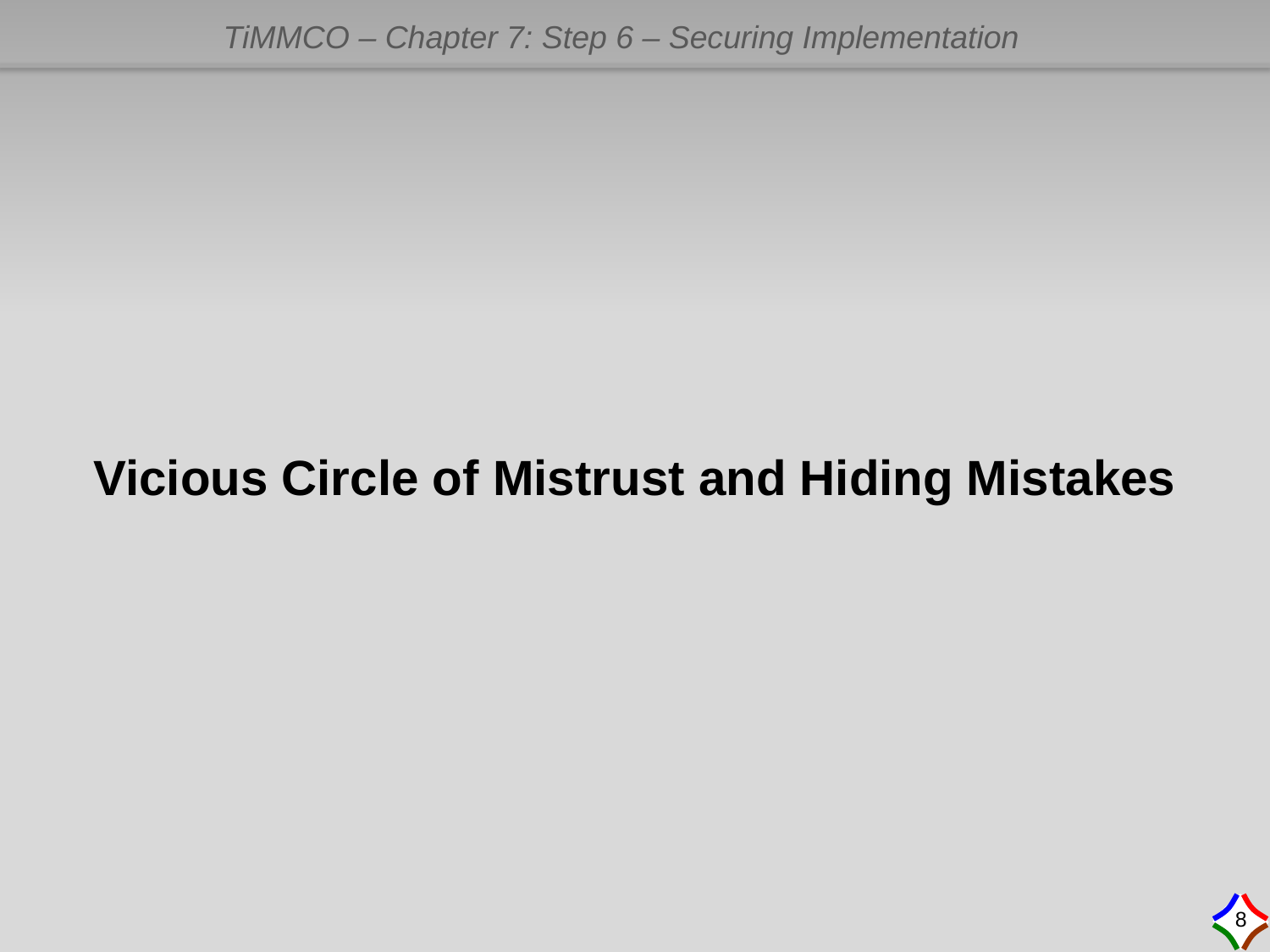

Vicious Circle of Mistrust and Hiding Mistakes
8